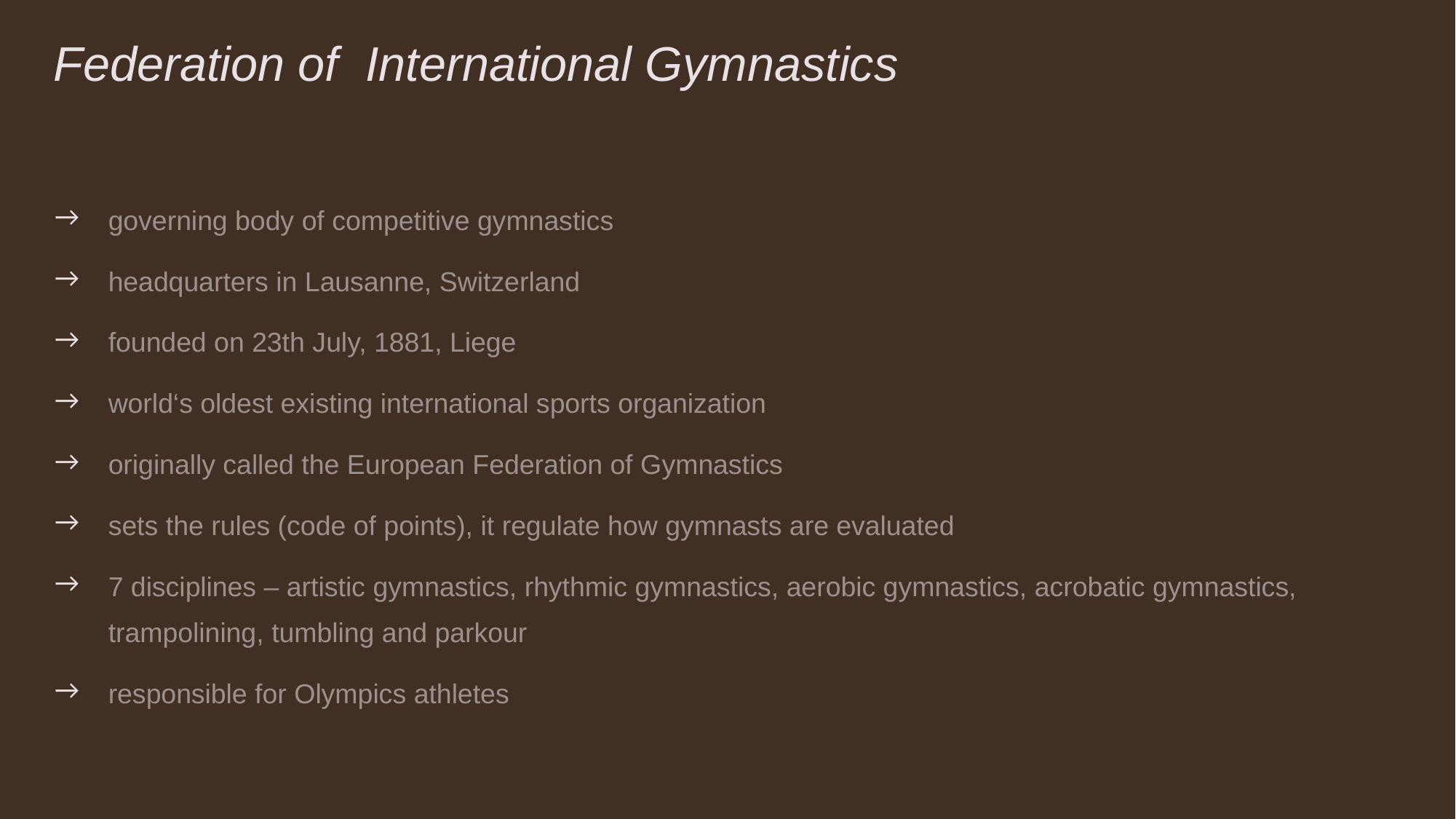

# Federation of  International Gymnastics
governing body of competitive gymnastics
headquarters in Lausanne, Switzerland
founded on 23th July, 1881, Liege
world‘s oldest existing international sports organization
originally called the European Federation of Gymnastics
sets the rules (code of points), it regulate how gymnasts are evaluated
7 disciplines – artistic gymnastics, rhythmic gymnastics, aerobic gymnastics, acrobatic gymnastics, trampolining, tumbling and parkour
responsible for Olympics athletes